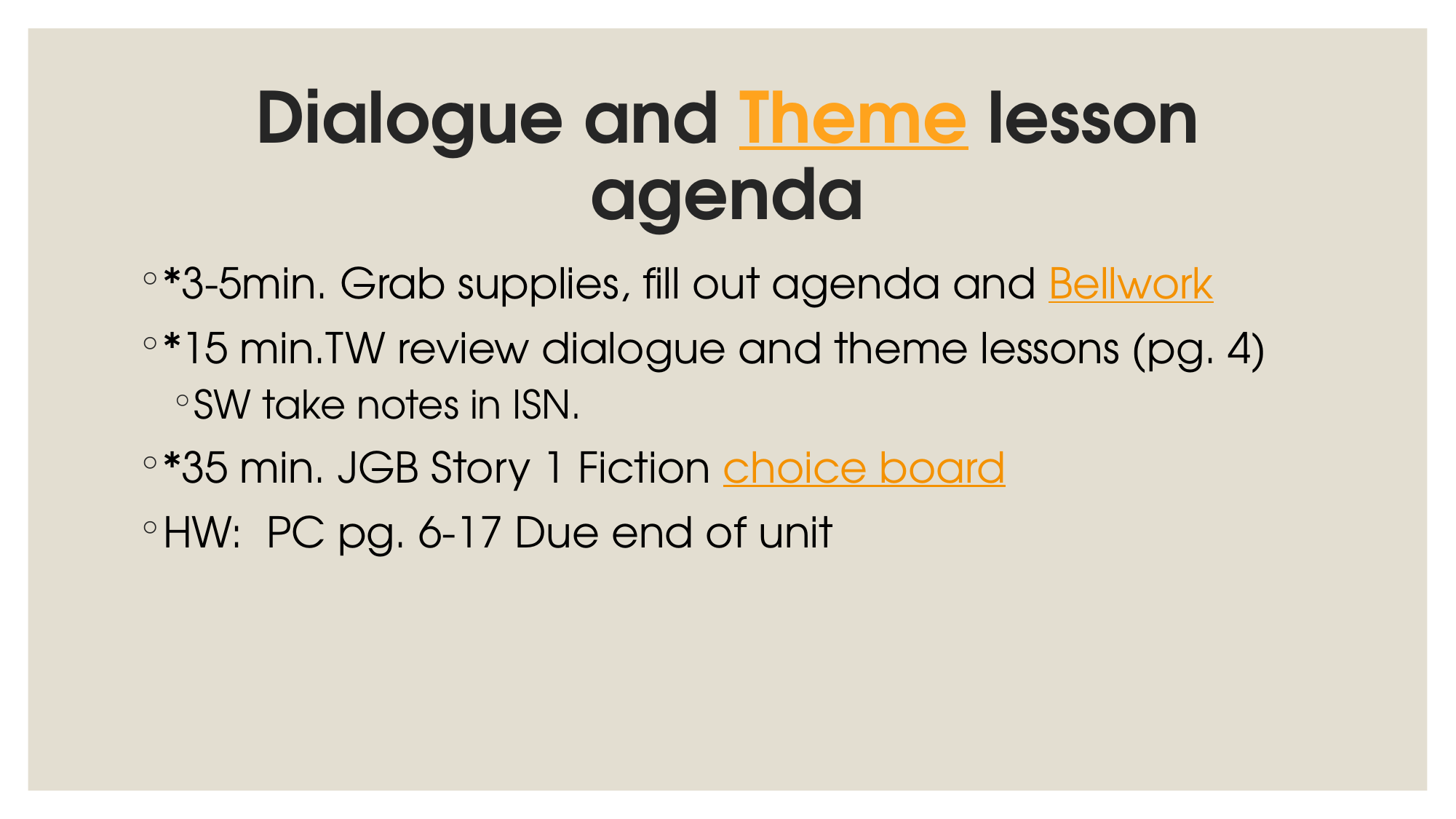

# Dialogue and Theme lesson agenda
*3-5min. Grab supplies, fill out agenda and Bellwork
*15 min.TW review dialogue and theme lessons (pg. 4)
SW take notes in ISN.
*35 min. JGB Story 1 Fiction choice board
HW:  PC pg. 6-17 Due end of unit